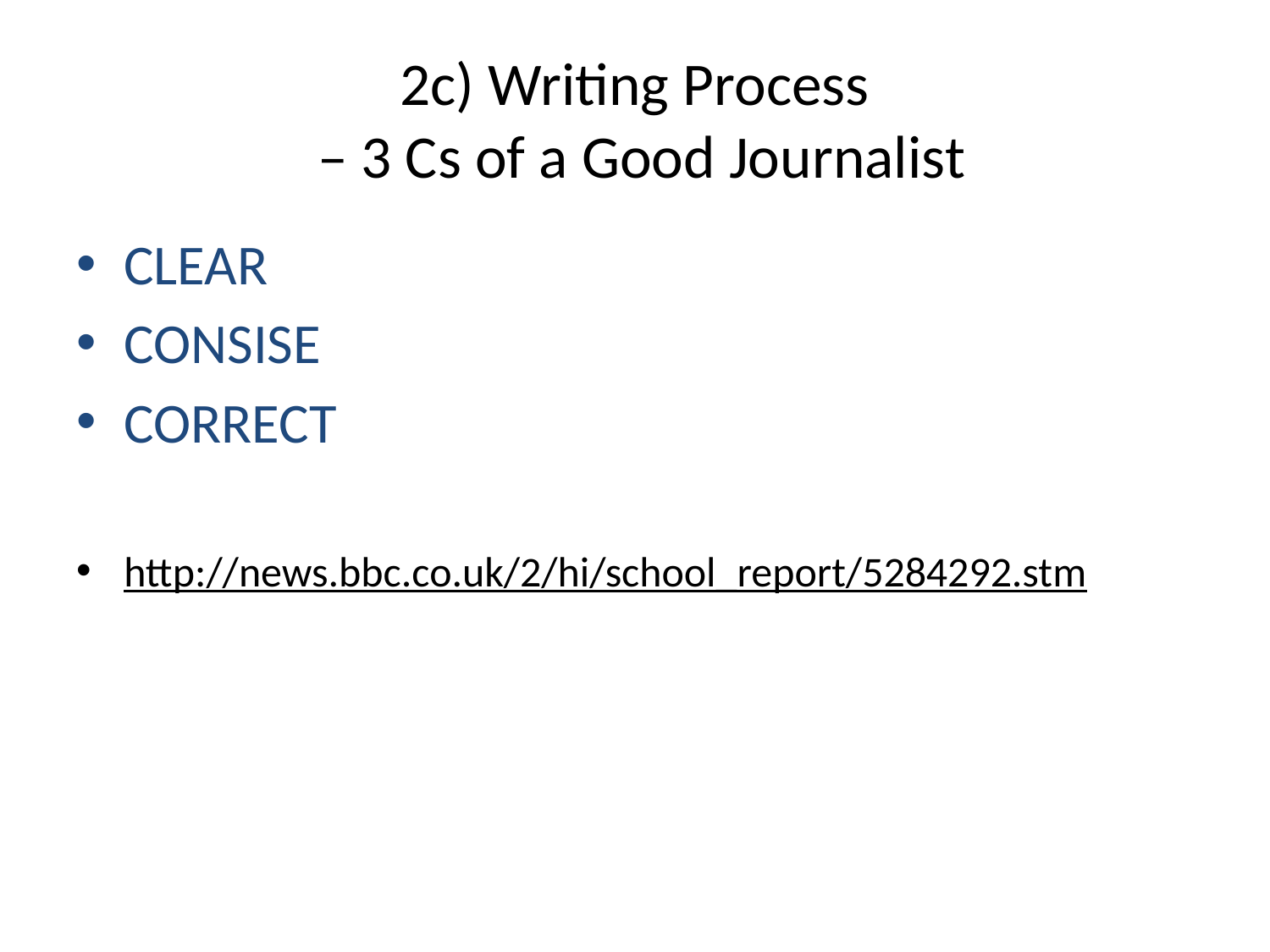

# 2c) Writing Process – 3 Cs of a Good Journalist
CLEAR
CONSISE
CORRECT

http://news.bbc.co.uk/2/hi/school_report/5284292.stm